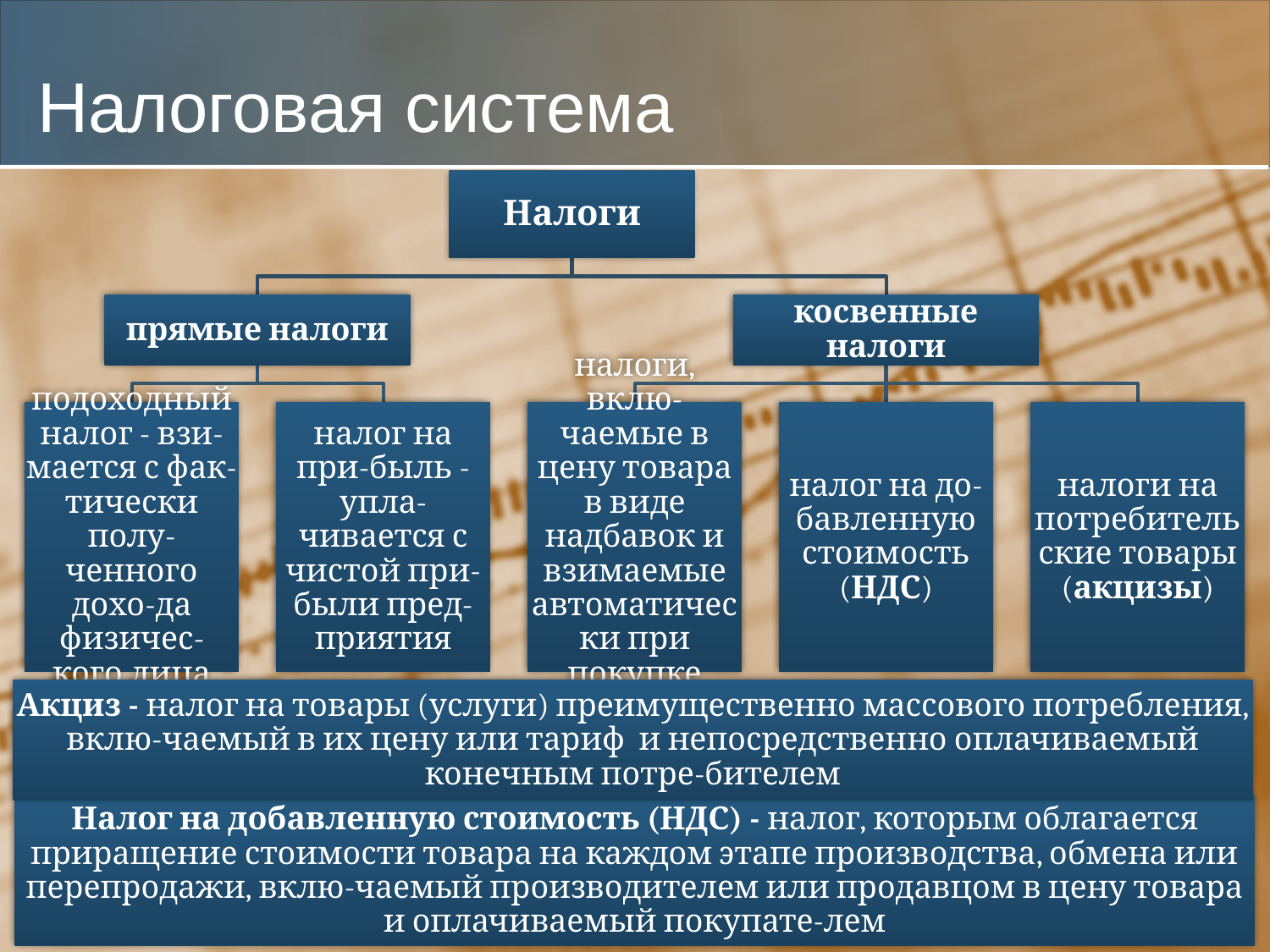

# Налоговая система
Налоги
прямые налоги
подоходный налог - взи-мается с фак-тически полу-ченного дохо-да физичес-кого лица
налог на при-быль - упла-чивается с чистой при-были пред-приятия
косвенные налоги
налоги, вклю-чаемые в цену товара в виде надбавок и взимаемые автоматически при покупке товара
налог на до-бавленную стоимость (НДС)
налоги на потребительские товары (акцизы)

Акциз - налог на товары (услуги) преимущественно массового потребления, вклю-чаемый в их цену или тариф  и непосредственно оплачиваемый конечным потре-бителем

Налог на добавленную стоимость (НДС) - налог, которым облагается приращение стоимости товара на каждом этапе производства, обмена или перепродажи, вклю-чаемый производителем или продавцом в цену товара и оплачиваемый покупате-лем